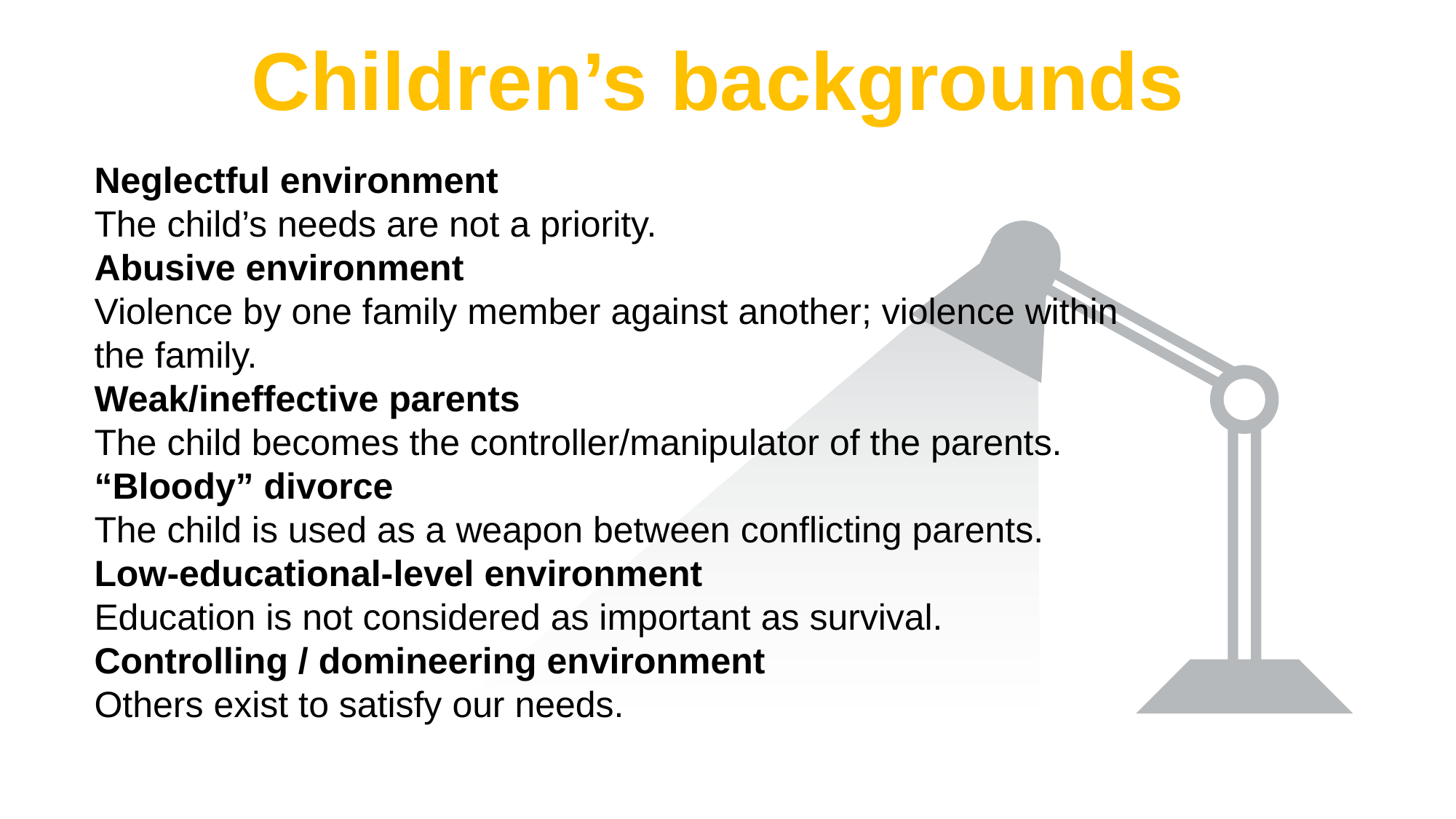

Children’s backgrounds
Neglectful environment
The child’s needs are not a priority.
Abusive environment
Violence by one family member against another; violence within the family.
Weak/ineffective parents
The child becomes the controller/manipulator of the parents.
“Bloody” divorce
The child is used as a weapon between conflicting parents.
Low-educational-level environment
Education is not considered as important as survival.
Controlling / domineering environment
Others exist to satisfy our needs.